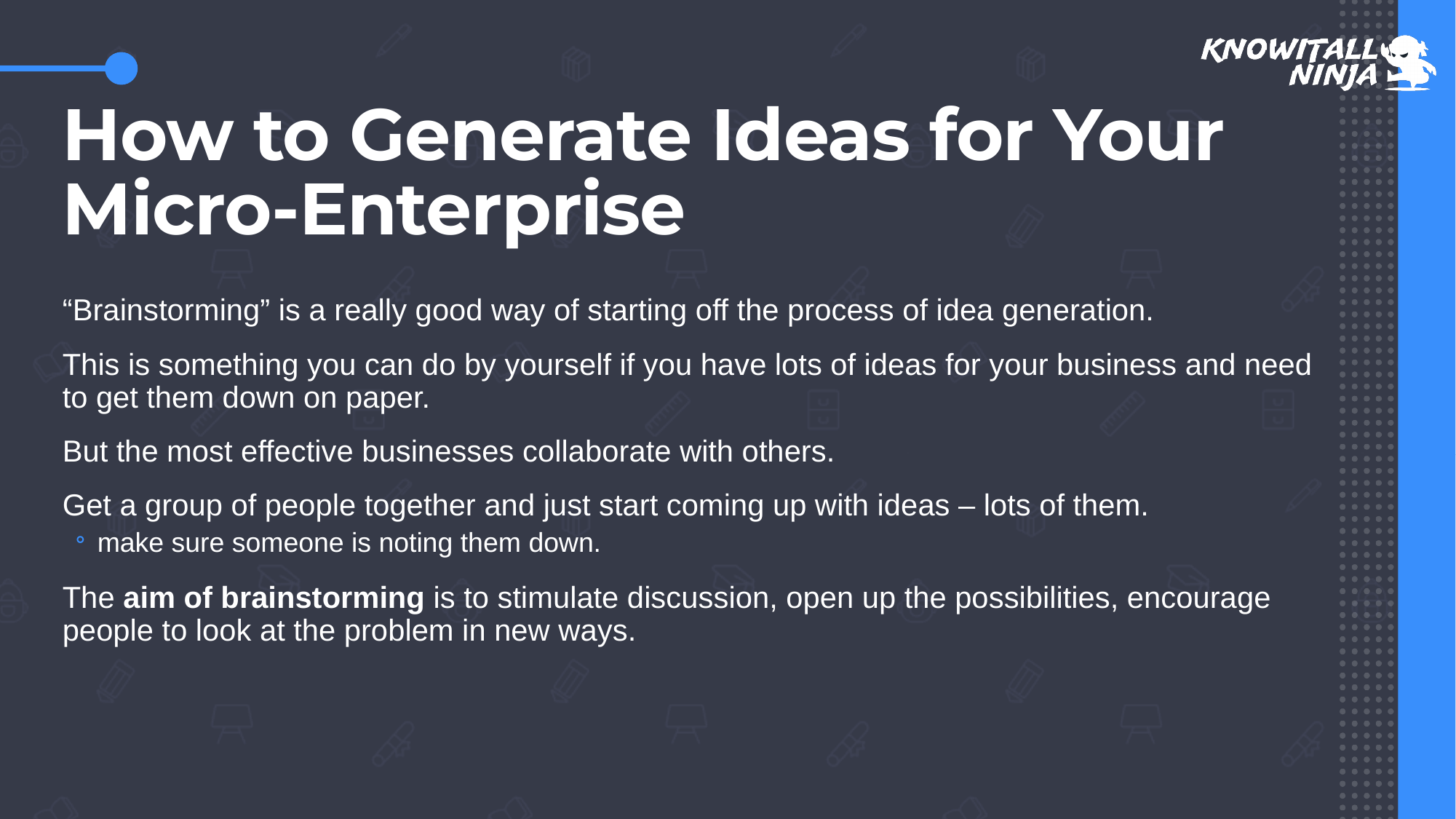

# How to Generate Ideas for Your Micro-Enterprise
“Brainstorming” is a really good way of starting off the process of idea generation.
This is something you can do by yourself if you have lots of ideas for your business and need to get them down on paper.
But the most effective businesses collaborate with others.
Get a group of people together and just start coming up with ideas – lots of them.
make sure someone is noting them down.
The aim of brainstorming is to stimulate discussion, open up the possibilities, encourage people to look at the problem in new ways.